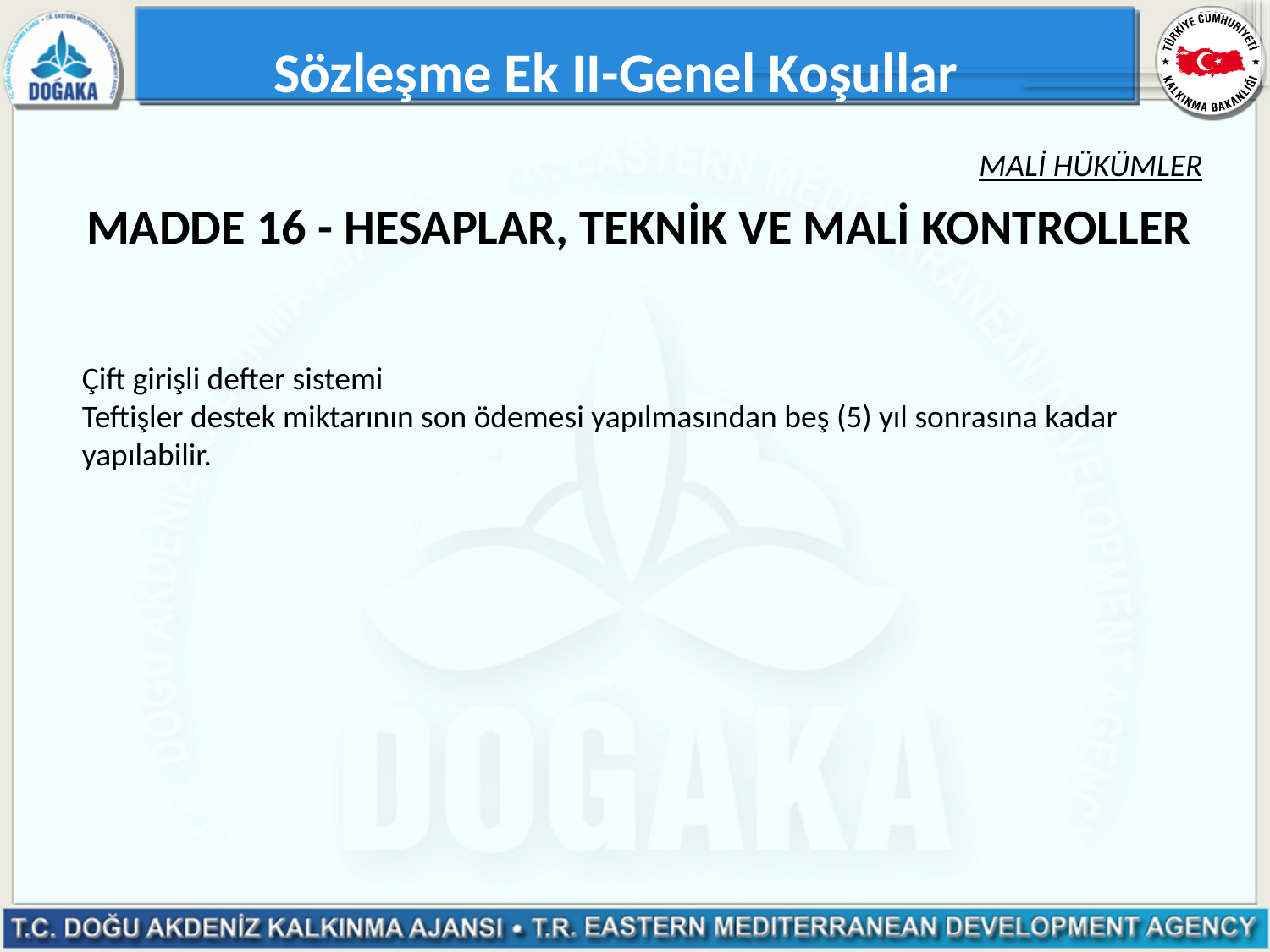

Sözleşme Ek II-Genel Koşullar
MALİ HÜKÜMLER
# MADDE 16 - HESAPLAR, TEKNİK VE MALİ KONTROLLER
Çift girişli defter sistemi
Teftişler destek miktarının son ödemesi yapılmasından beş (5) yıl sonrasına kadar yapılabilir.